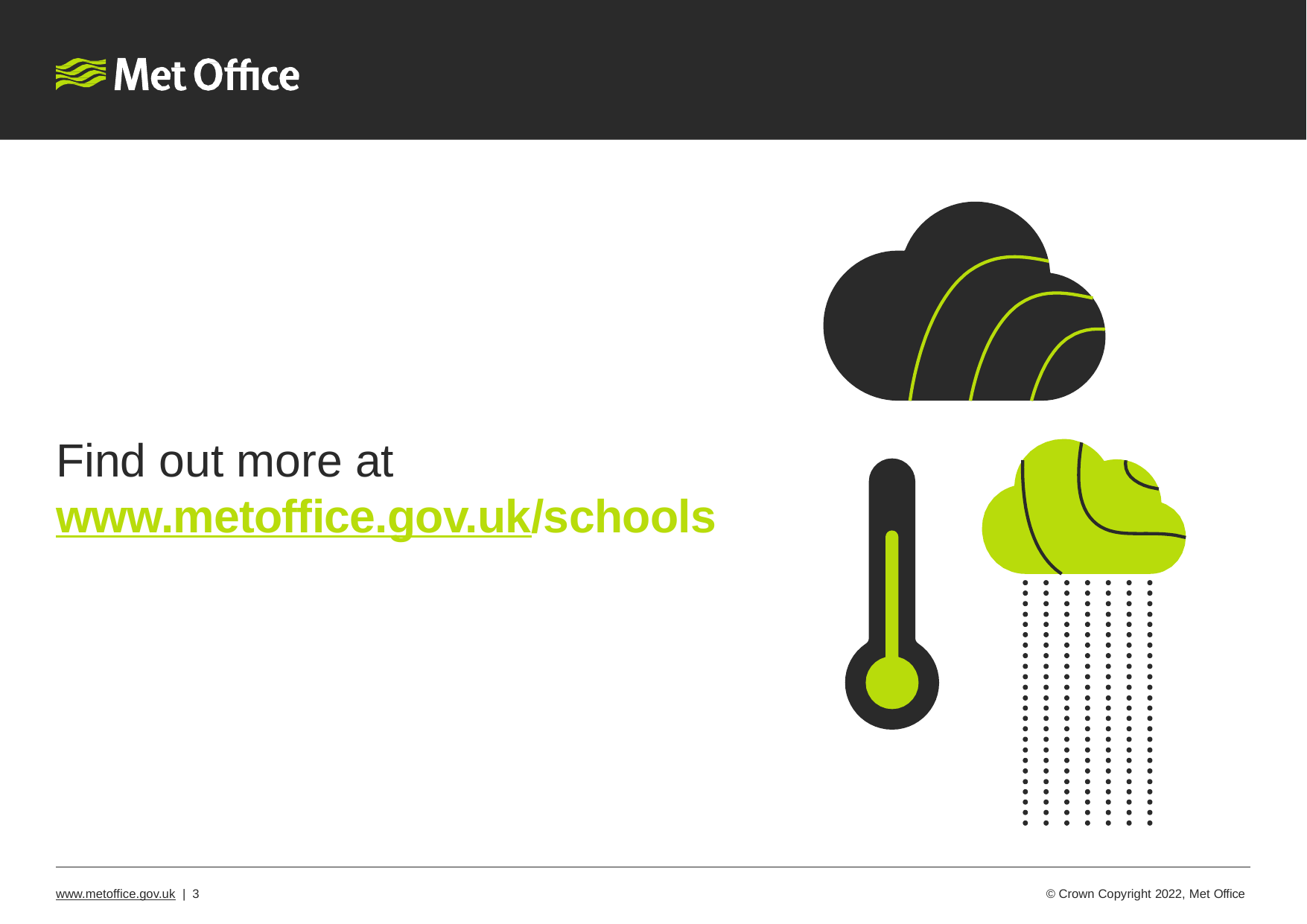

# Find out more at
www.metoffice.gov.uk/schools

www.metoffice.gov.uk | 3
© Crown Copyright 2022, Met Office